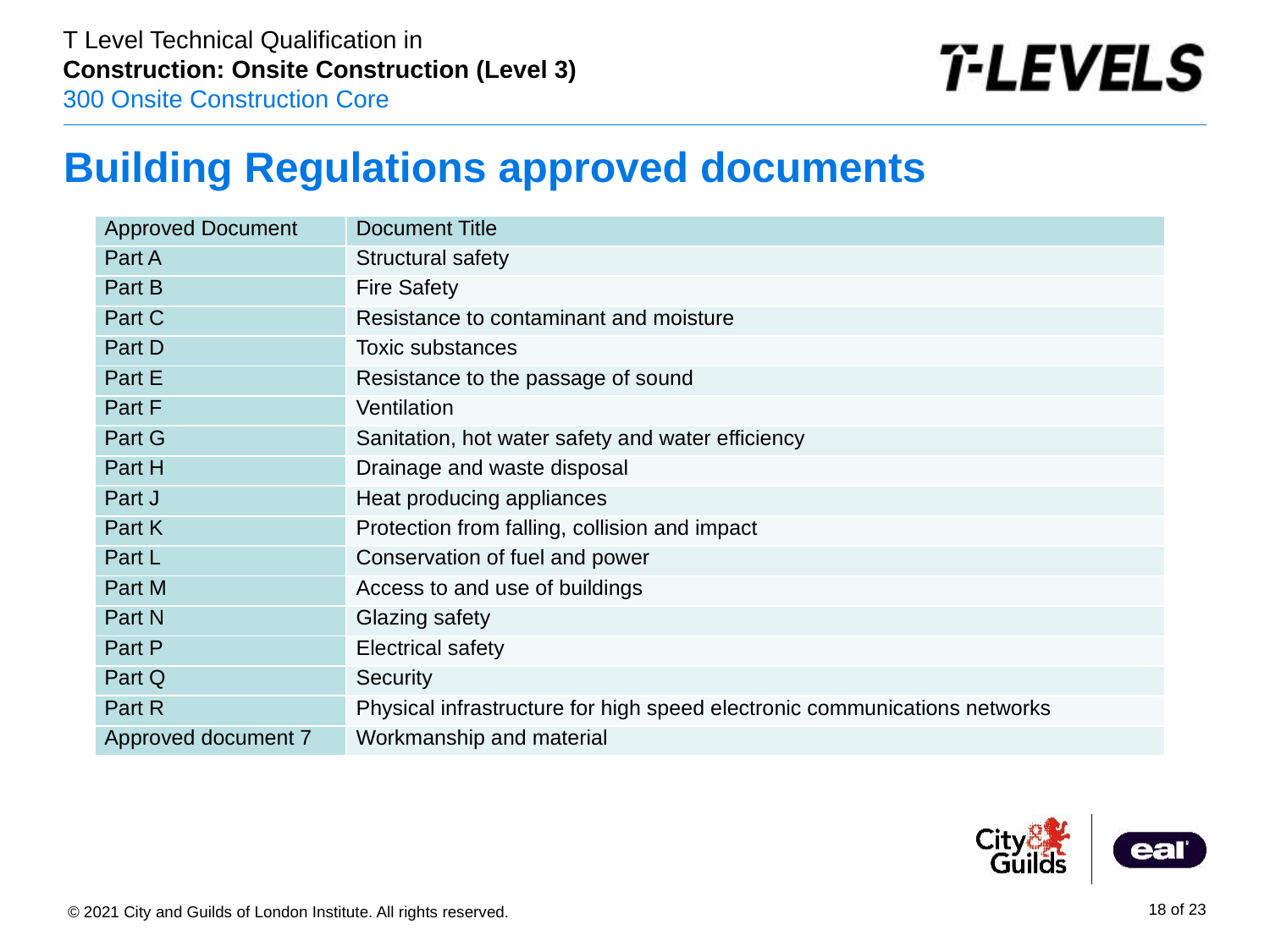

# Building Regulations approved documents

| Approved Document | Document Title |
| --- | --- |
| Part A | Structural safety |
| Part B | Fire Safety |
| Part C | Resistance to contaminant and moisture |
| Part D | Toxic substances |
| Part E | Resistance to the passage of sound |
| Part F | Ventilation |
| Part G | Sanitation, hot water safety and water efficiency |
| Part H | Drainage and waste disposal |
| Part J | Heat producing appliances |
| Part K | Protection from falling, collision and impact |
| Part L | Conservation of fuel and power |
| Part M | Access to and use of buildings |
| Part N | Glazing safety |
| Part P | Electrical safety |
| Part Q | Security |
| Part R | Physical infrastructure for high speed electronic communications networks |
| Approved document 7 | Workmanship and material |